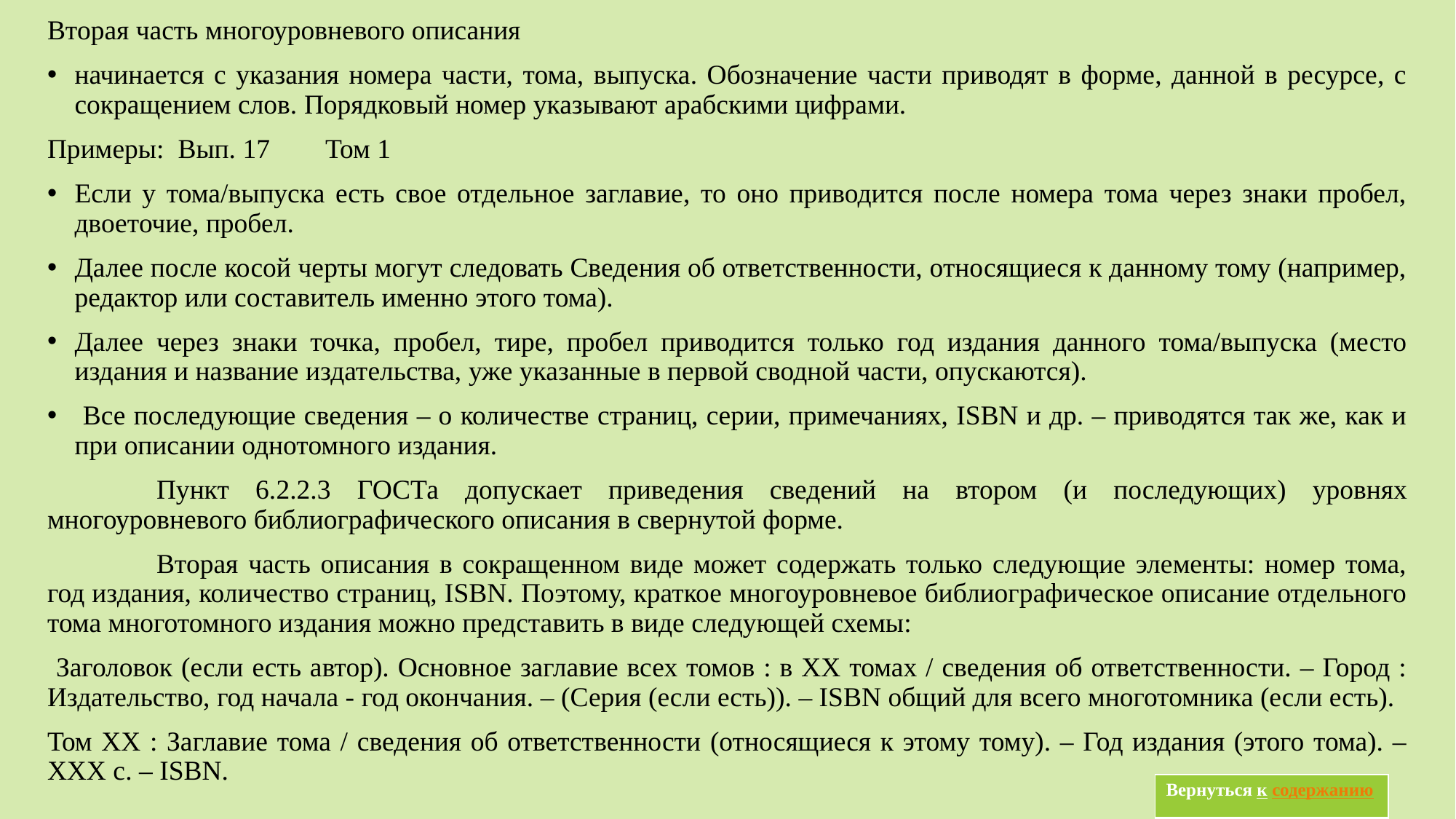

Вторая часть многоуровневого описания
начинается с указания номера части, тома, выпуска. Обозначение части приводят в форме, данной в ресурсе, с сокращением слов. Порядковый номер указывают арабскими цифрами.
Примеры:  Вып. 17        Том 1
Если у тома/выпуска есть свое отдельное заглавие, то оно приводится после номера тома через знаки пробел, двоеточие, пробел.
Далее после косой черты могут следовать Сведения об ответственности, относящиеся к данному тому (например, редактор или составитель именно этого тома).
Далее через знаки точка, пробел, тире, пробел приводится только год издания данного тома/выпуска (место издания и название издательства, уже указанные в первой сводной части, опускаются).
 Все последующие сведения – о количестве страниц, серии, примечаниях, ISBN и др. – приводятся так же, как и при описании однотомного издания.
	Пункт 6.2.2.3 ГОСТа допускает приведения сведений на втором (и последующих) уровнях многоуровневого библиографического описания в свернутой форме.
	Вторая часть описания в сокращенном виде может содержать только следующие элементы: номер тома, год издания, количество страниц, ISBN. Поэтому, краткое многоуровневое библиографическое описание отдельного тома многотомного издания можно представить в виде следующей схемы:
 Заголовок (если есть автор). Основное заглавие всех томов : в XX томах / сведения об ответственности. – Город : Издательство, год начала - год окончания. – (Серия (если есть)). – ISBN общий для всего многотомника (если есть).
Том XX : Заглавие тома / сведения об ответственности (относящиеся к этому тому). – Год издания (этого тома). – XXX с. – ISBN.
| Вернуться к содержанию |
| --- |